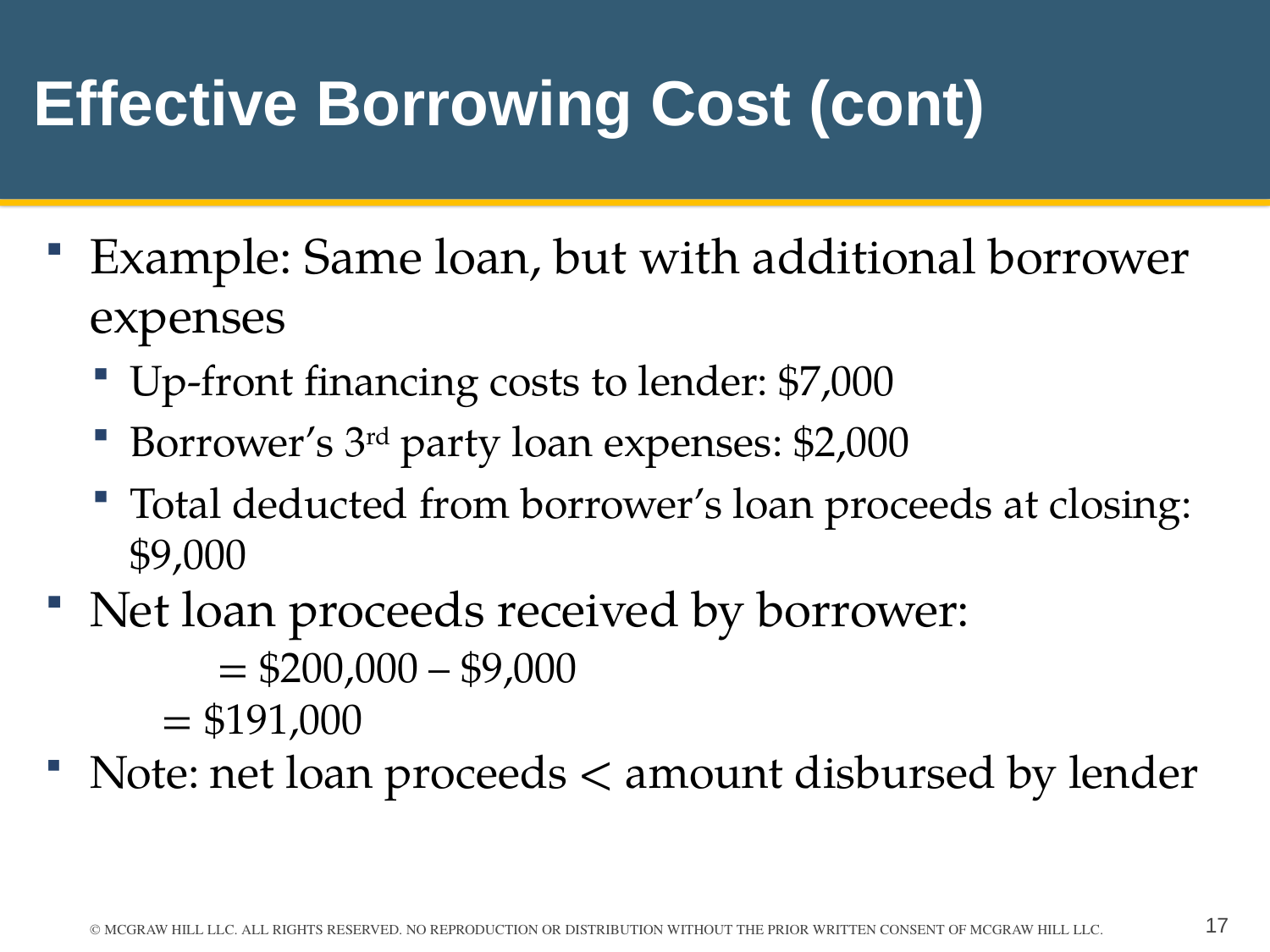

# Effective Borrowing Cost (cont)
Example: Same loan, but with additional borrower expenses
Up-front financing costs to lender: $7,000
Borrower’s 3rd party loan expenses: $2,000
Total deducted from borrower’s loan proceeds at closing: $9,000
Net loan proceeds received by borrower:
		= $200,000 – $9,000
           = $191,000
Note: net loan proceeds < amount disbursed by lender
© MCGRAW HILL LLC. ALL RIGHTS RESERVED. NO REPRODUCTION OR DISTRIBUTION WITHOUT THE PRIOR WRITTEN CONSENT OF MCGRAW HILL LLC.
17